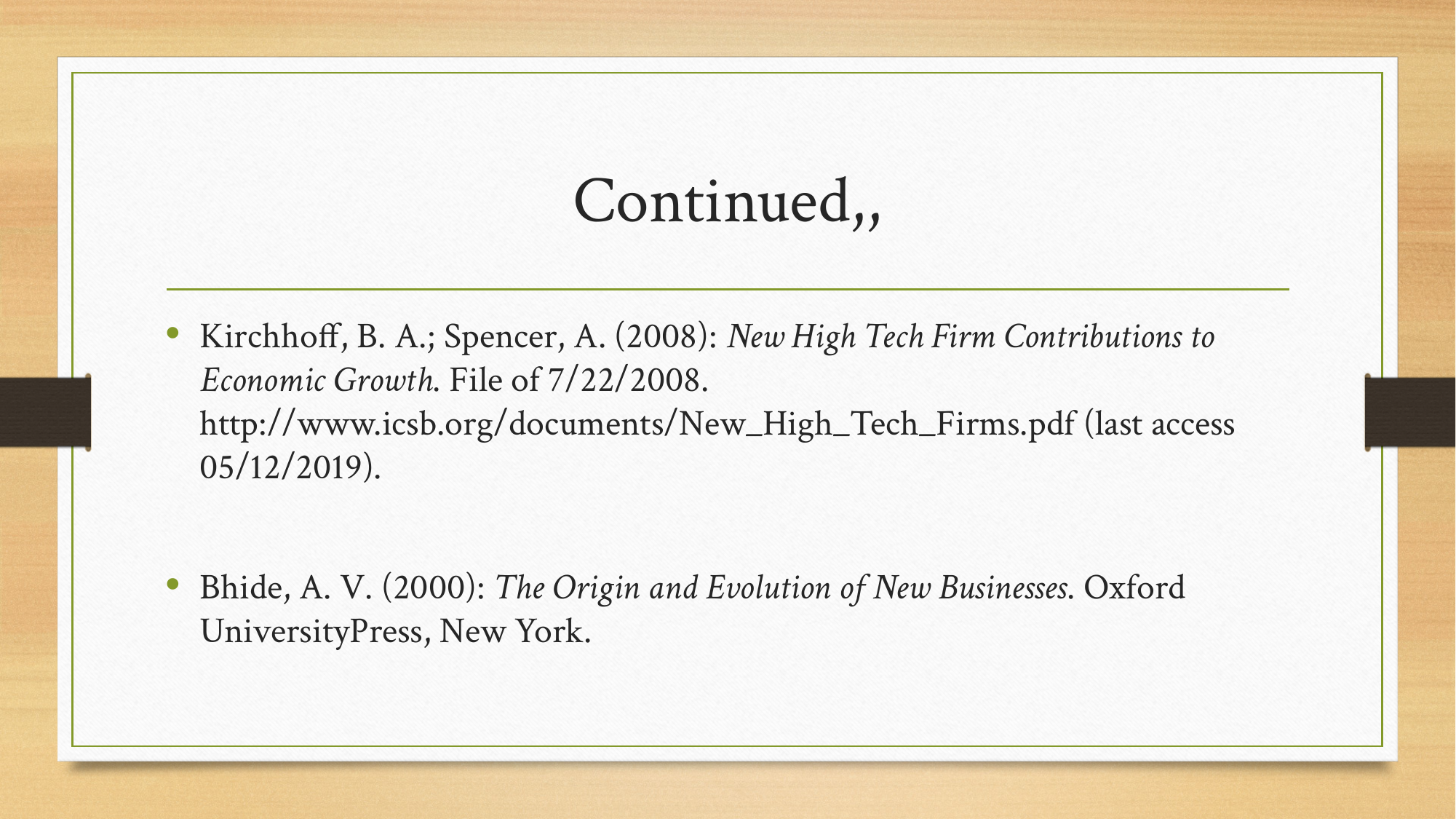

# Continued,,
Kirchhoff, B. A.; Spencer, A. (2008): New High Tech Firm Contributions to Economic Growth. File of 7/22/2008. http://www.icsb.org/documents/New_High_Tech_Firms.pdf (last access 05/12/2019).

Bhide, A. V. (2000): The Origin and Evolution of New Businesses. Oxford UniversityPress, New York.